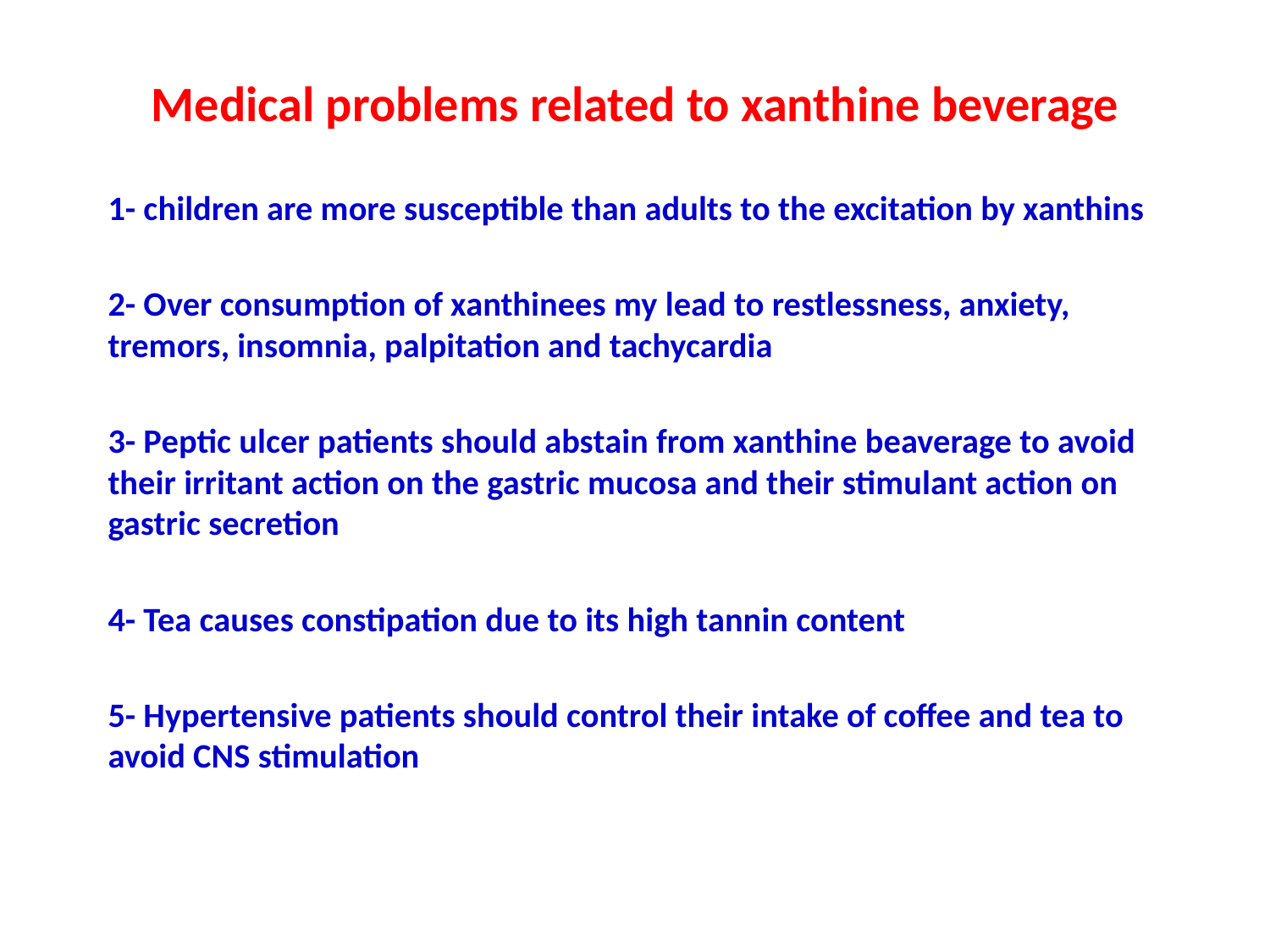

# Medical problems related to xanthine beverage
1- children are more susceptible than adults to the excitation by xanthins

2- Over consumption of xanthinees my lead to restlessness, anxiety, tremors, insomnia, palpitation and tachycardia

3- Peptic ulcer patients should abstain from xanthine beaverage to avoid their irritant action on the gastric mucosa and their stimulant action on gastric secretion

4- Tea causes constipation due to its high tannin content

5- Hypertensive patients should control their intake of coffee and tea to avoid CNS stimulation